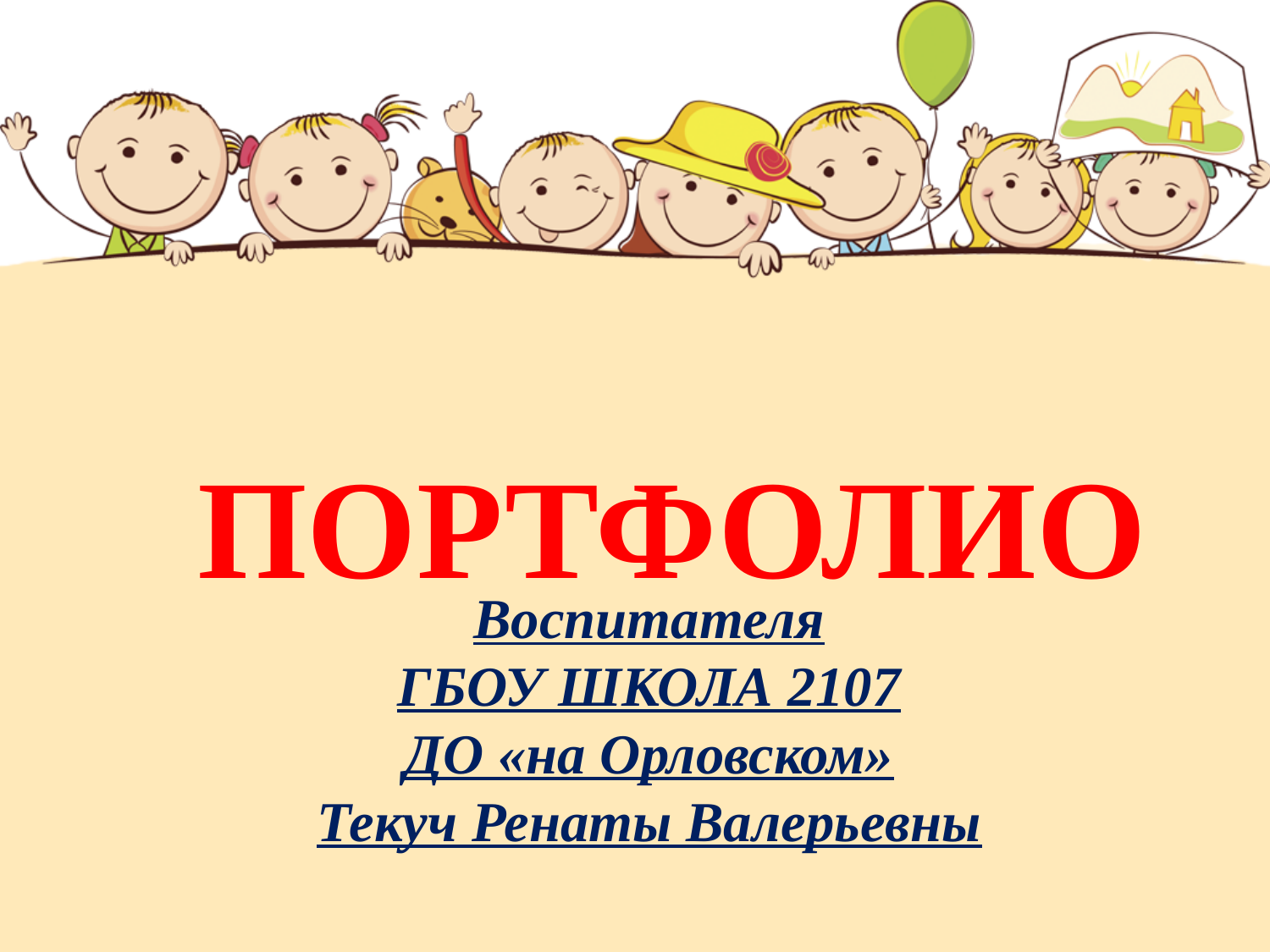

ПОРТФОЛИО
Воспитателя
ГБОУ ШКОЛА 2107
ДО «на Орловском»
Текуч Ренаты Валерьевны